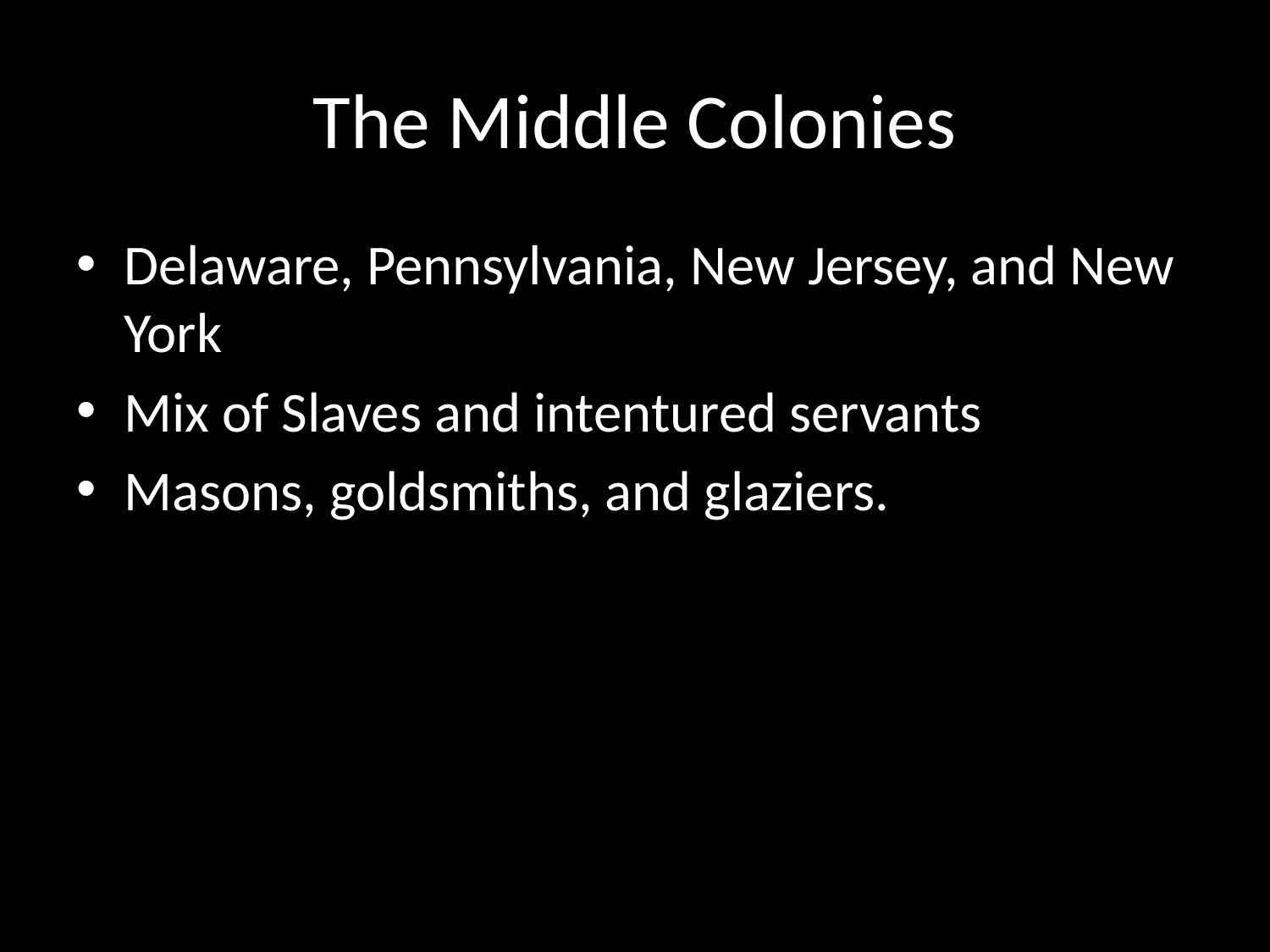

# The Middle Colonies
Delaware, Pennsylvania, New Jersey, and New York
Mix of Slaves and intentured servants
Masons, goldsmiths, and glaziers.